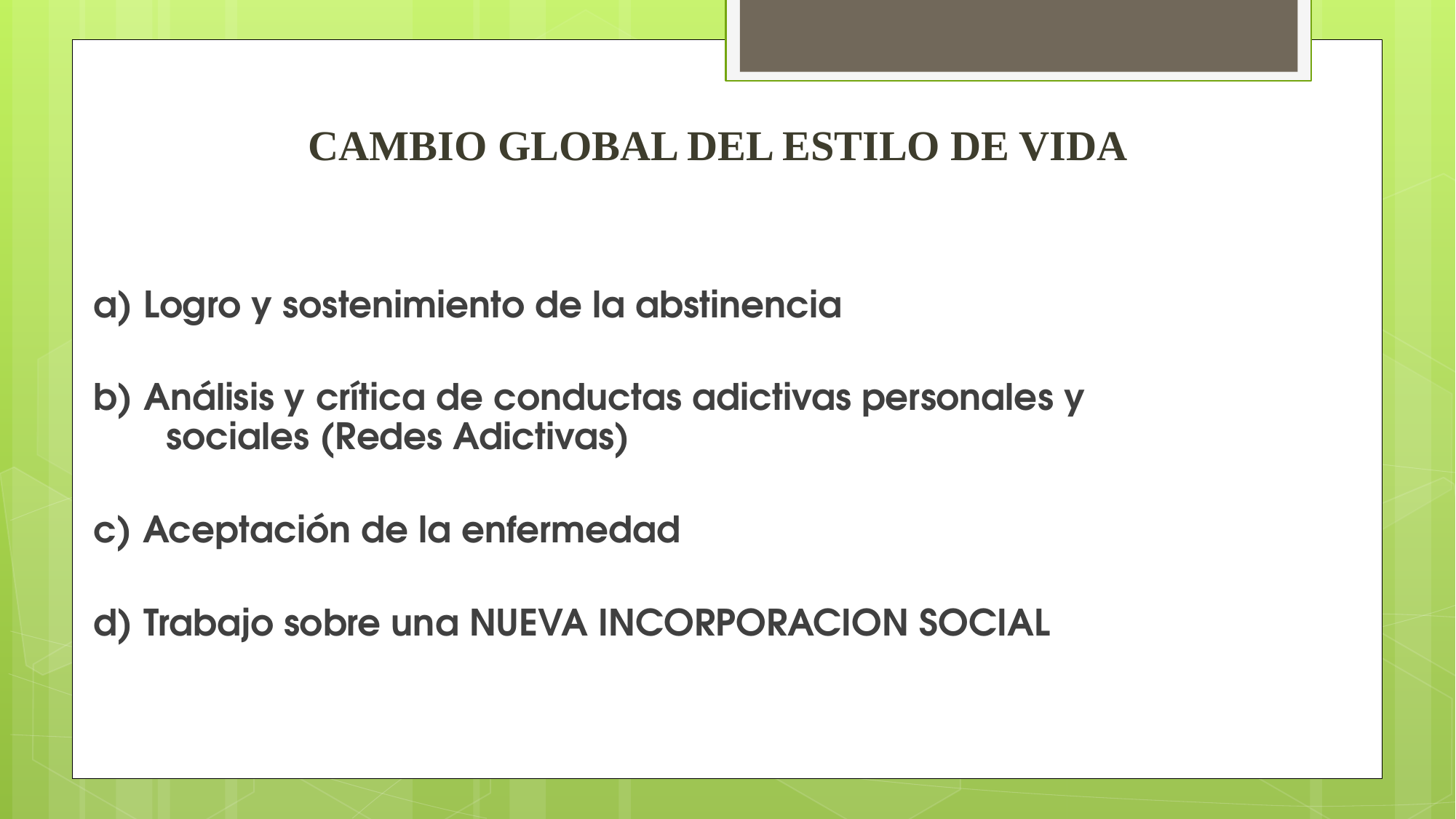

CAMBIO GLOBAL DEL ESTILO DE VIDA
a) Logro y sostenimiento de la abstinencia

b) Análisis y crítica de conductas adictivas personales y sociales (Redes Adictivas)

c) Aceptación de la enfermedad

d) Trabajo sobre una NUEVA INCORPORACION SOCIAL